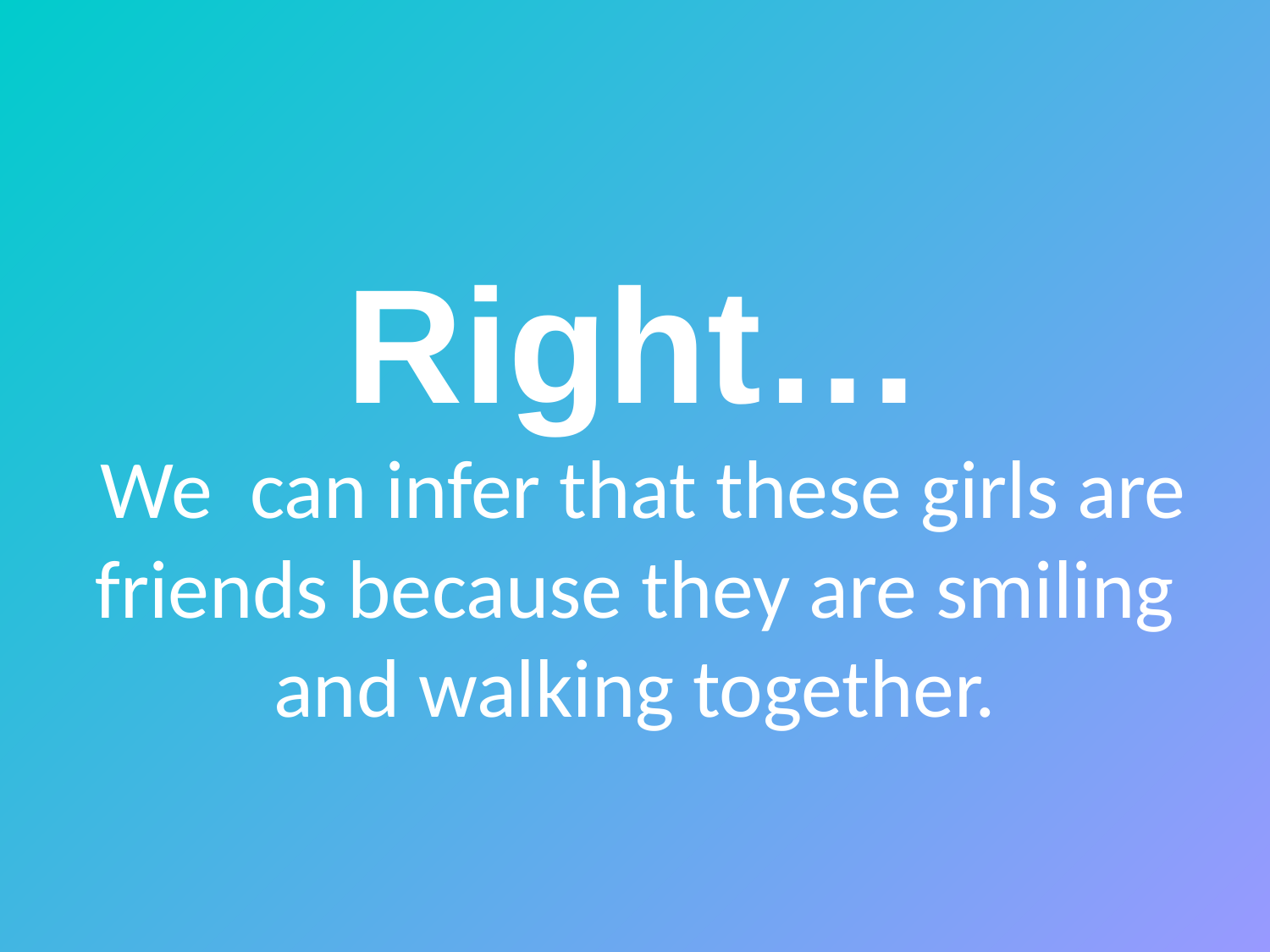

# Right… We  can infer that these girls are friends because they are smiling and walking together.